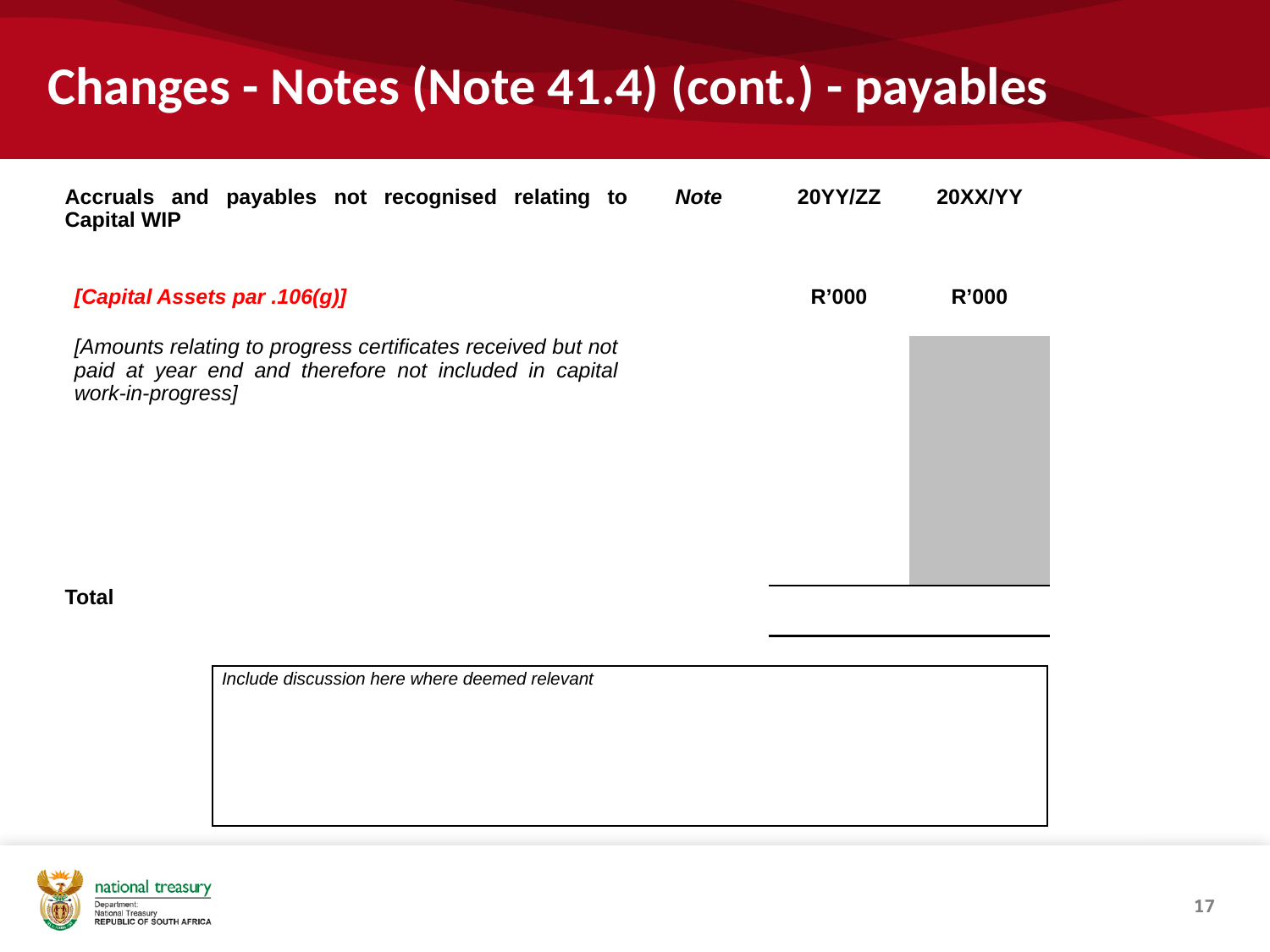

# Changes - Notes (Note 41.4) (cont.) - payables

| Accruals and payables not recognised relating to Capital WIP | Note | 20YY/ZZ | 20XX/YY |
| --- | --- | --- | --- |
| [Capital Assets par .106(g)] |  | R’000 | R’000 |
| [Amounts relating to progress certificates received but not paid at year end and therefore not included in capital work-in-progress] |  |  |  |
|  |  |  |  |
|  |  |  |  |
| Total |  |  |  |

| Include discussion here where deemed relevant |
| --- |
17